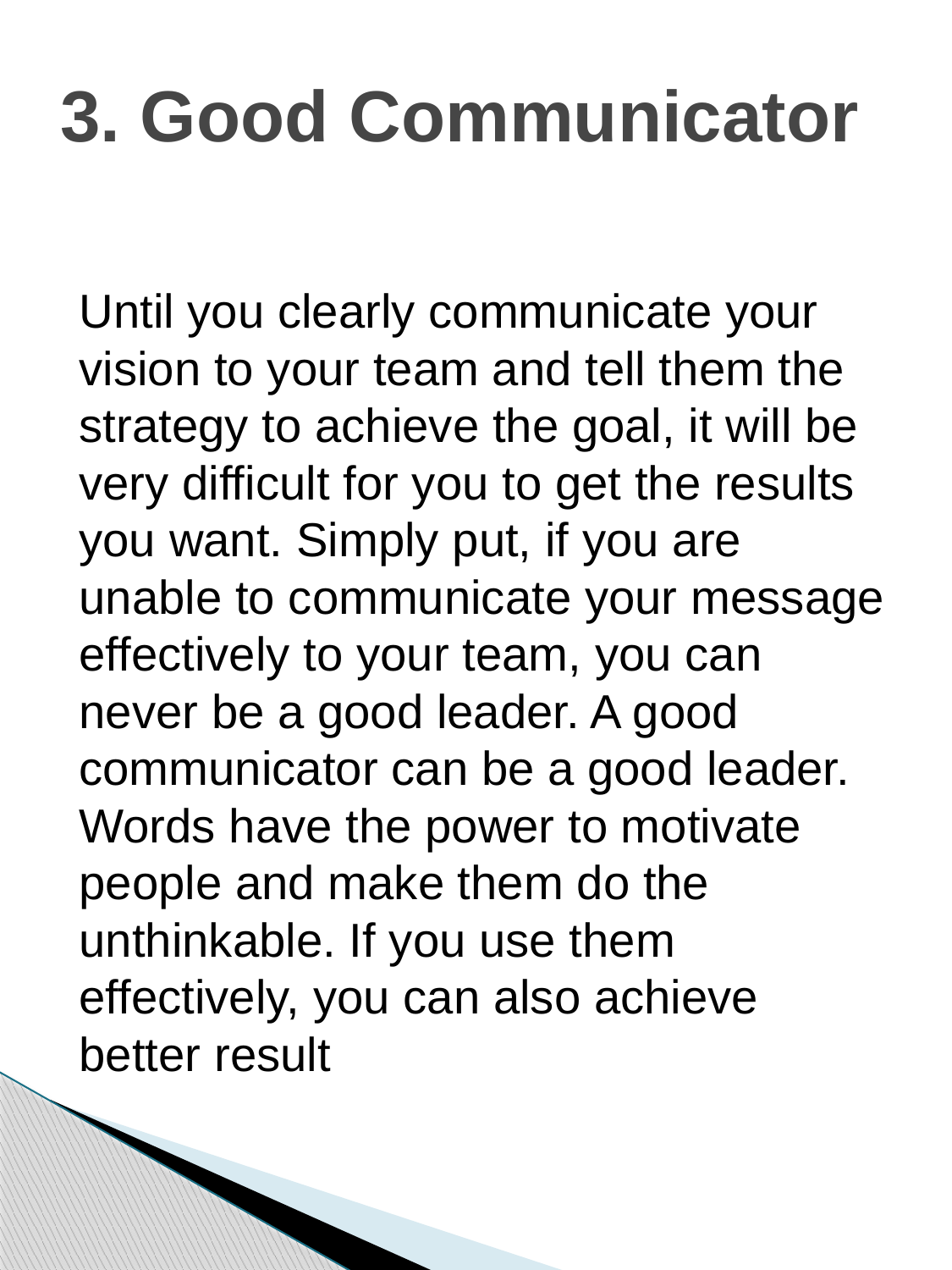

# 3. Good Communicator
Until you clearly communicate your vision to your team and tell them the strategy to achieve the goal, it will be very difficult for you to get the results you want. Simply put, if you are unable to communicate your message effectively to your team, you can never be a good leader. A good communicator can be a good leader. Words have the power to motivate people and make them do the unthinkable. If you use them effectively, you can also achieve better result